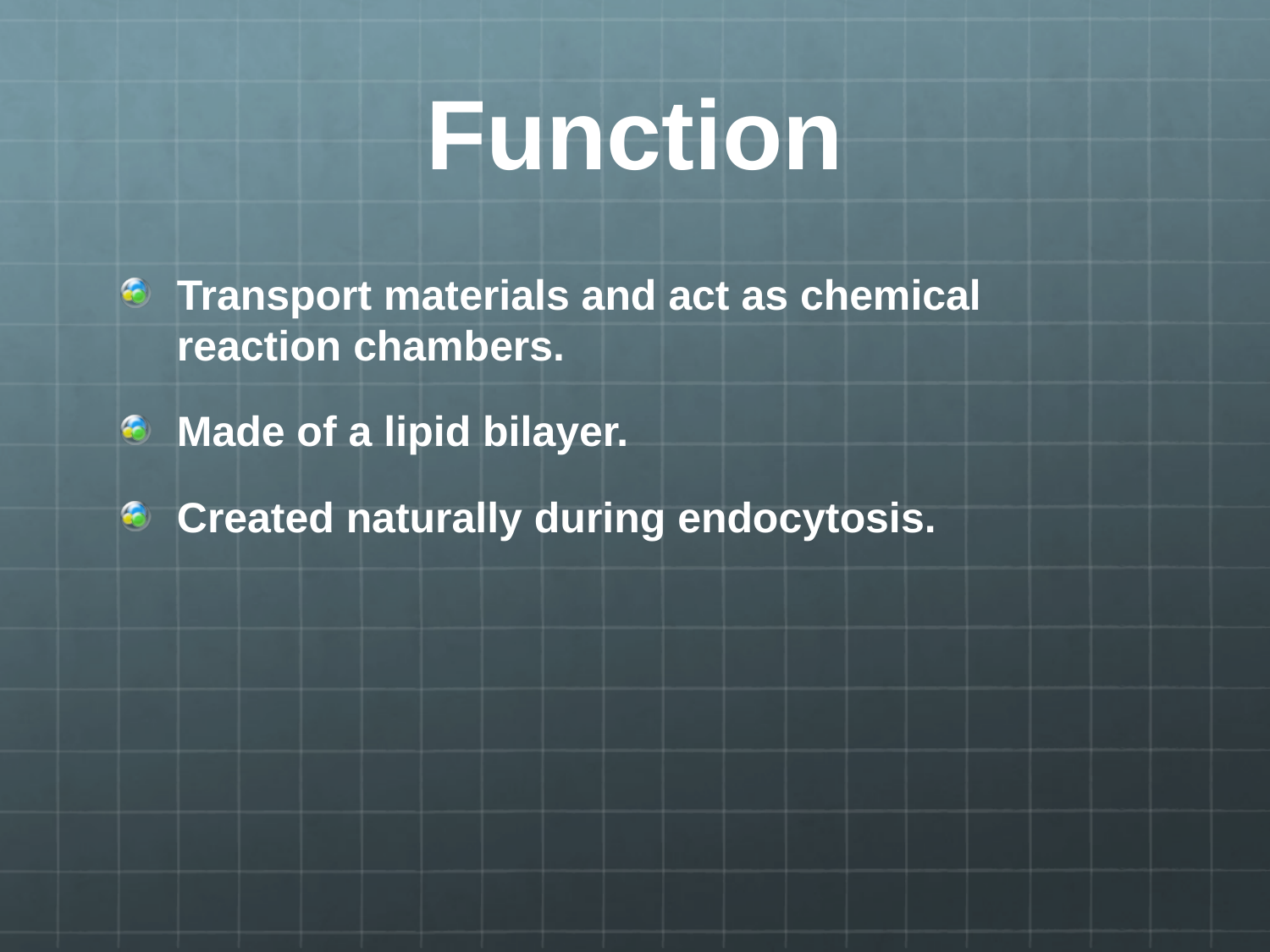

# Function
Transport materials and act as chemical reaction chambers.
Made of a lipid bilayer.
Created naturally during endocytosis.